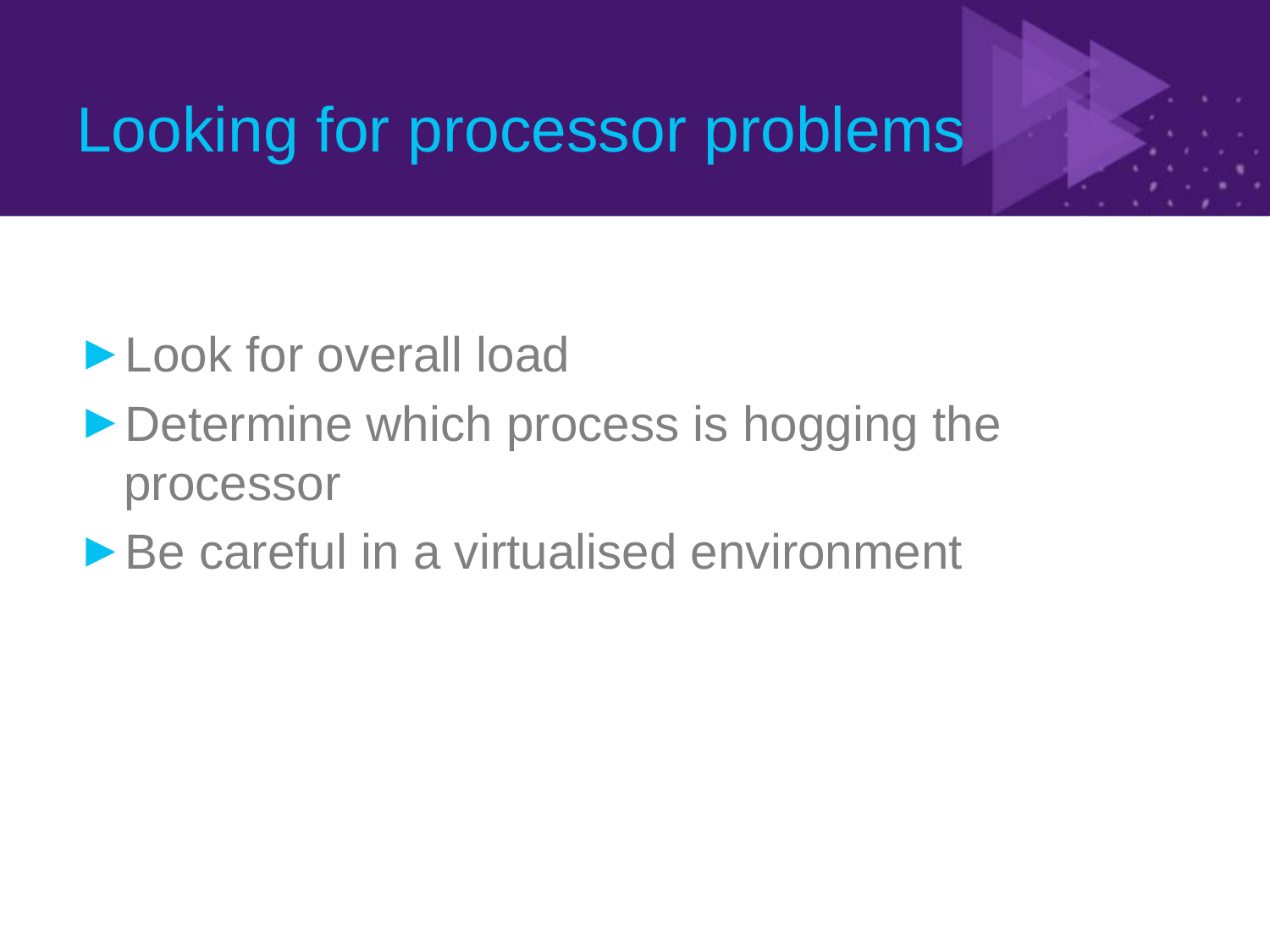

# Looking for processor problems
Look for overall load
Determine which process is hogging the processor
Be careful in a virtualised environment